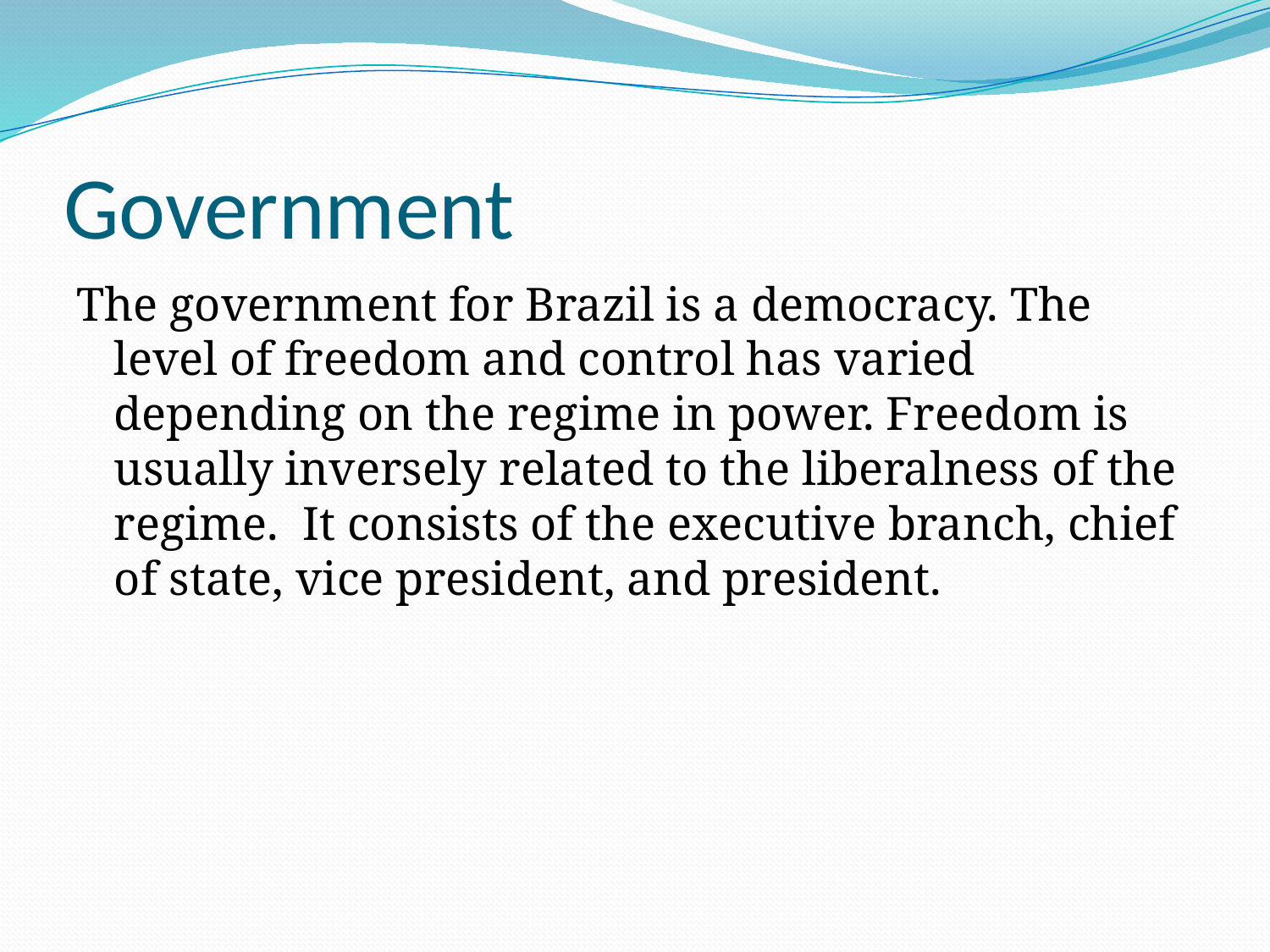

# Government
The government for Brazil is a democracy. The level of freedom and control has varied depending on the regime in power. Freedom is usually inversely related to the liberalness of the regime.  It consists of the executive branch, chief of state, vice president, and president.